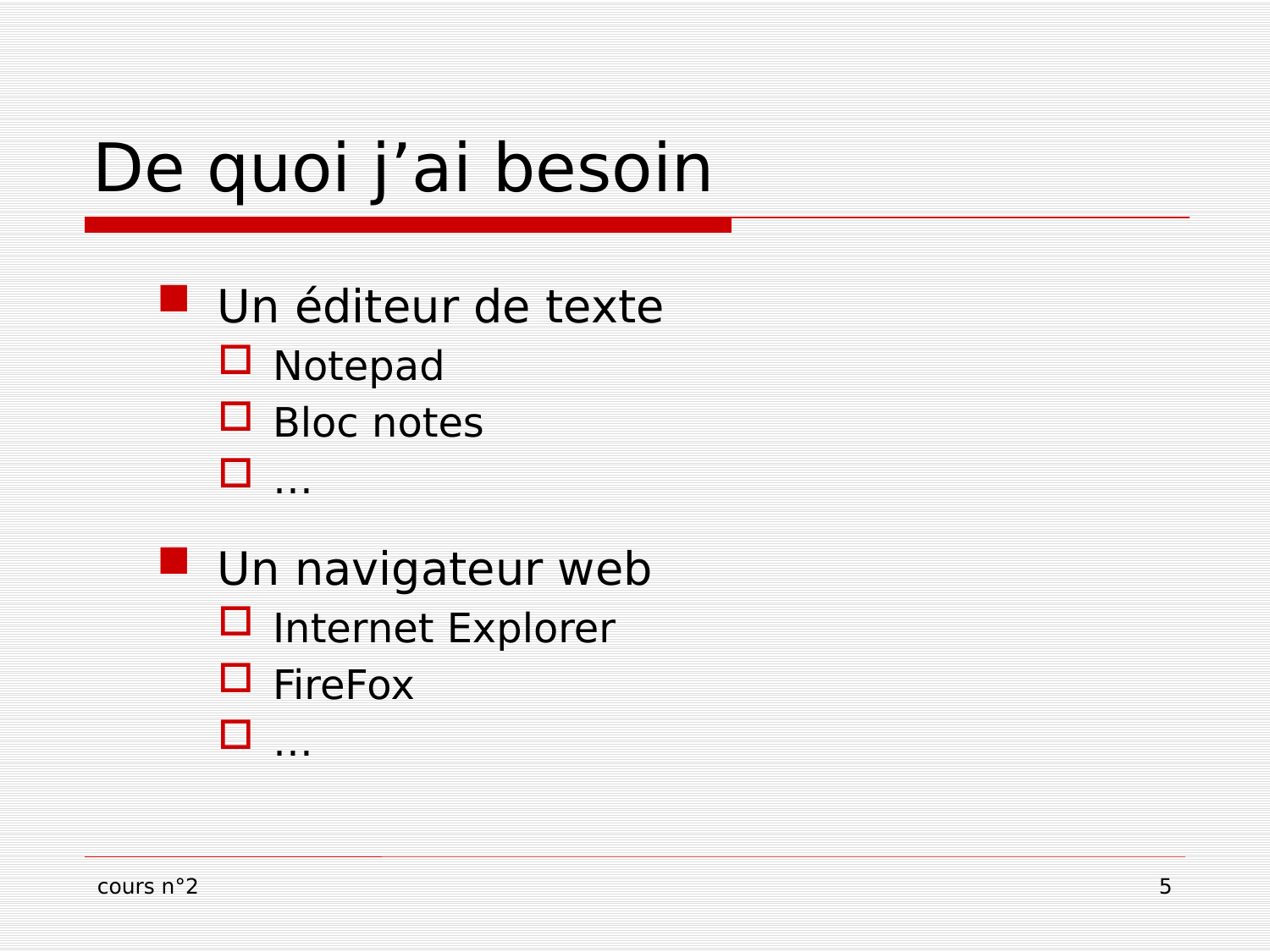

# De quoi j’ai besoin
Un éditeur de texte
Notepad
Bloc notes
…
Un navigateur web
Internet Explorer
FireFox
…
cours n°2
5